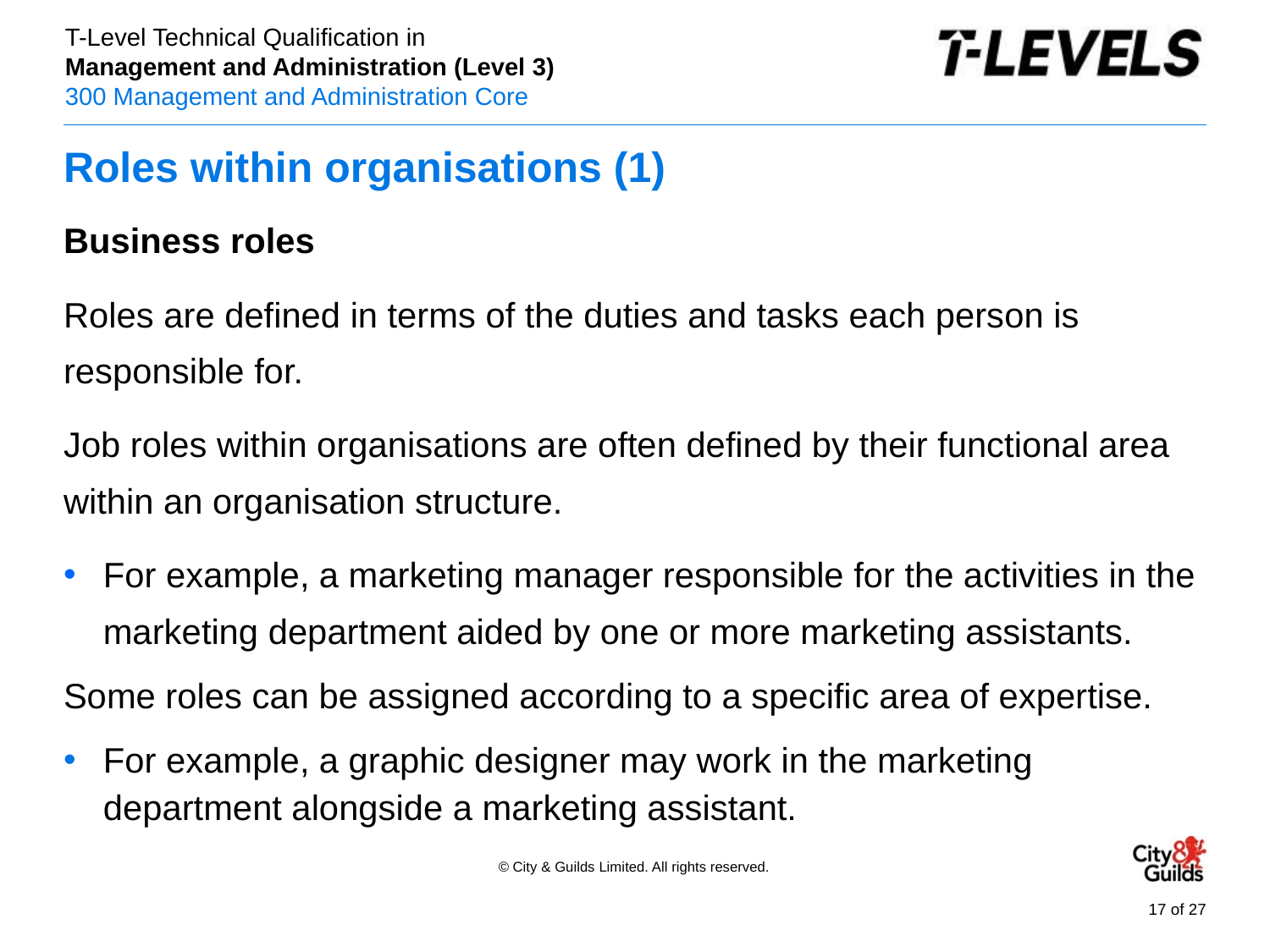

# Roles within organisations (1)
Business roles
Roles are defined in terms of the duties and tasks each person is responsible for.
Job roles within organisations are often defined by their functional area within an organisation structure.
For example, a marketing manager responsible for the activities in the marketing department aided by one or more marketing assistants.
Some roles can be assigned according to a specific area of expertise.
For example, a graphic designer may work in the marketing department alongside a marketing assistant.